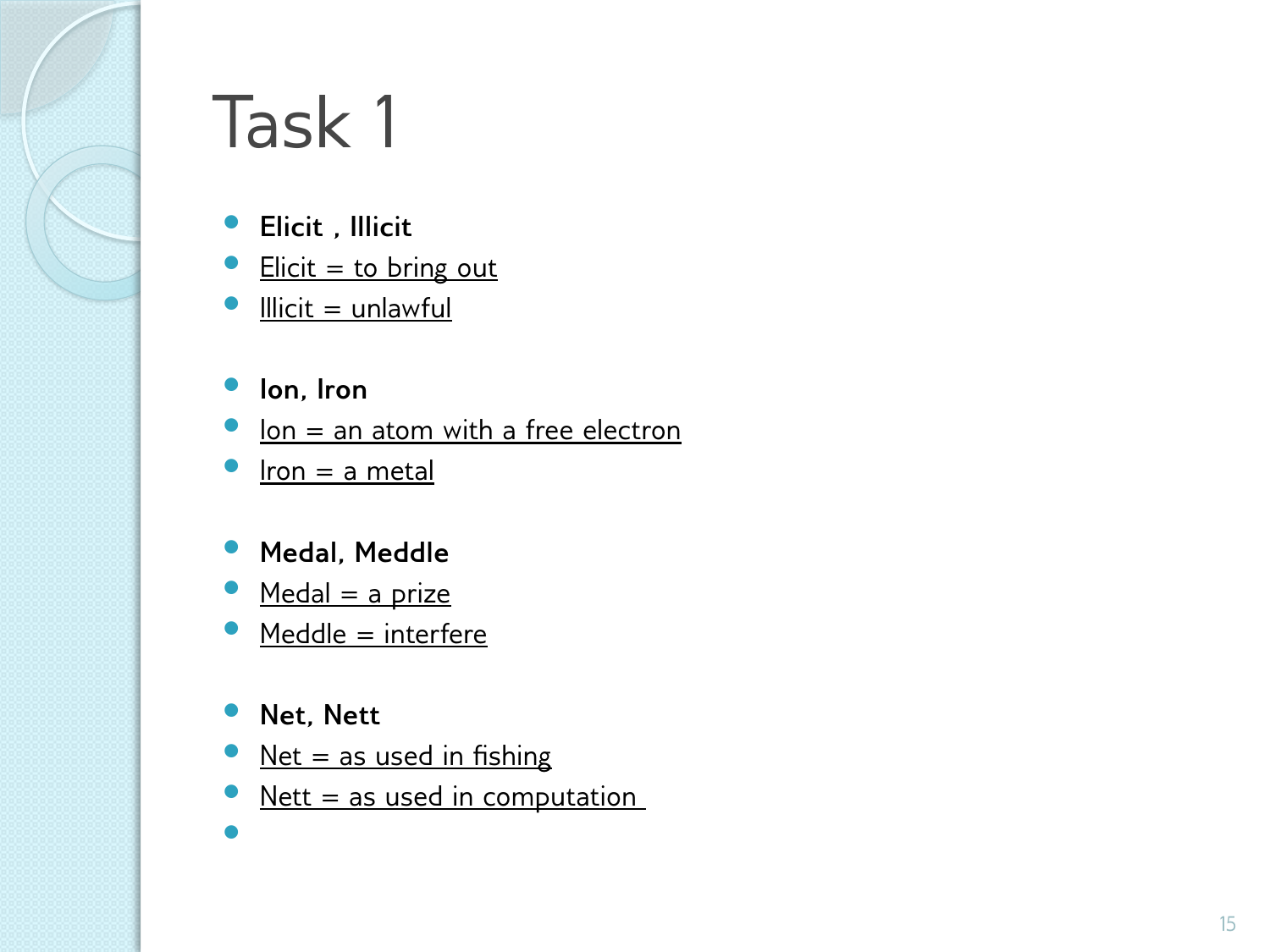

# Task 1
Elicit , Illicit
Elicit = to bring out
Illicit = unlawful

Ion, Iron
Ion = an atom with a free electron
Iron = a metal

Medal, Meddle
Medal = a prize
Meddle = interfere

Net, Nett
Net = as used in fishing
Nett = as used in computation

15